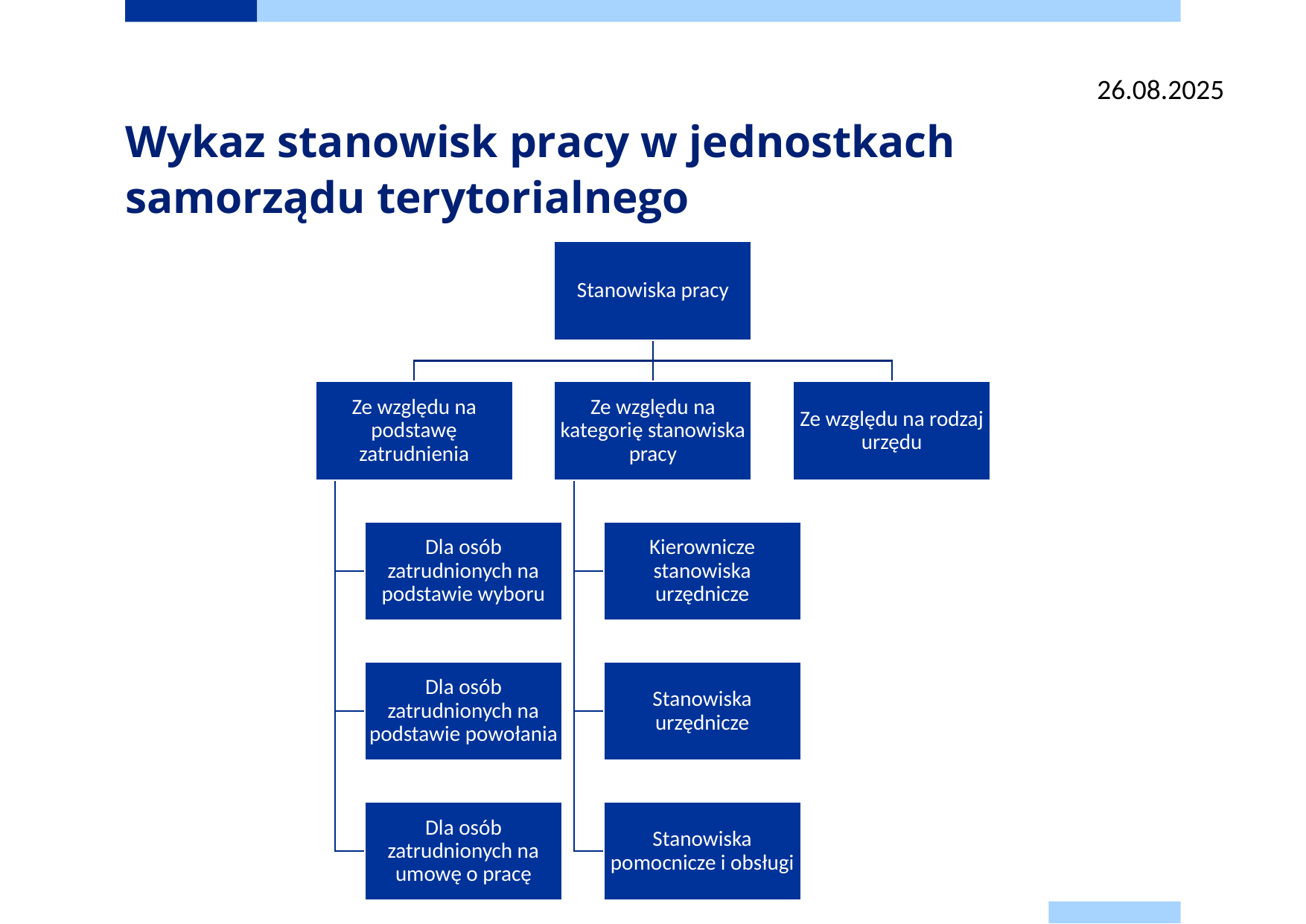

26.08.2025
# Wykaz stanowisk pracy w jednostkach samorządu terytorialnego
Stanowiska pracy
Ze względu na podstawę zatrudnienia
Dla osób zatrudnionych na podstawie wyboru
Dla osób zatrudnionych na podstawie powołania
Dla osób zatrudnionych na umowę o pracę
Ze względu na kategorię stanowiska pracy
Kierownicze stanowiska urzędnicze
Stanowiska urzędnicze
Stanowiska pomocnicze i obsługi
Ze względu na rodzaj urzędu